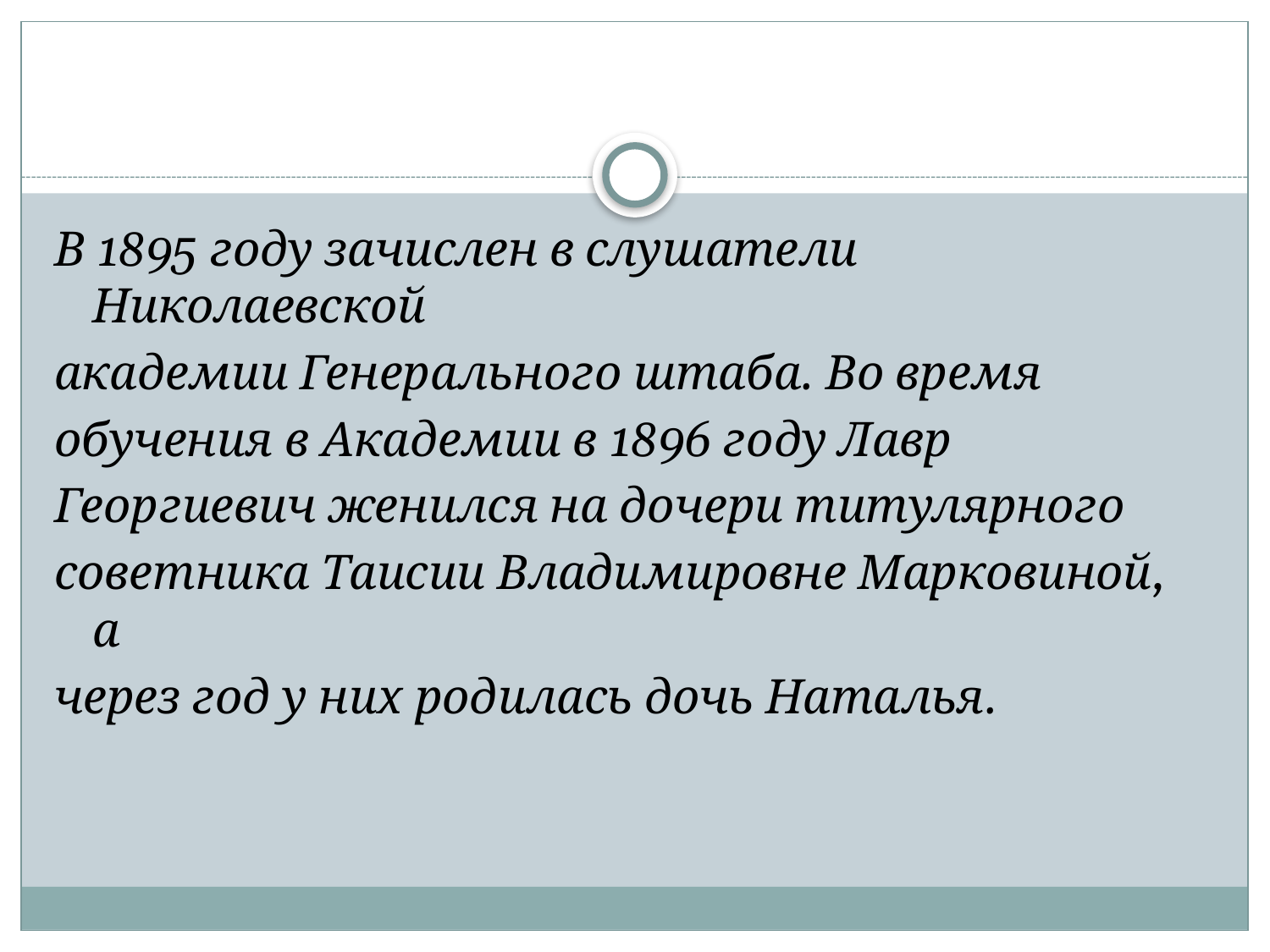

#
В 1895 году зачислен в слушатели Николаевской
академии Генерального штаба. Во время
обучения в Академии в 1896 году Лавр
Георгиевич женился на дочери титулярного
советника Таисии Владимировне Марковиной, а
через год у них родилась дочь Наталья.